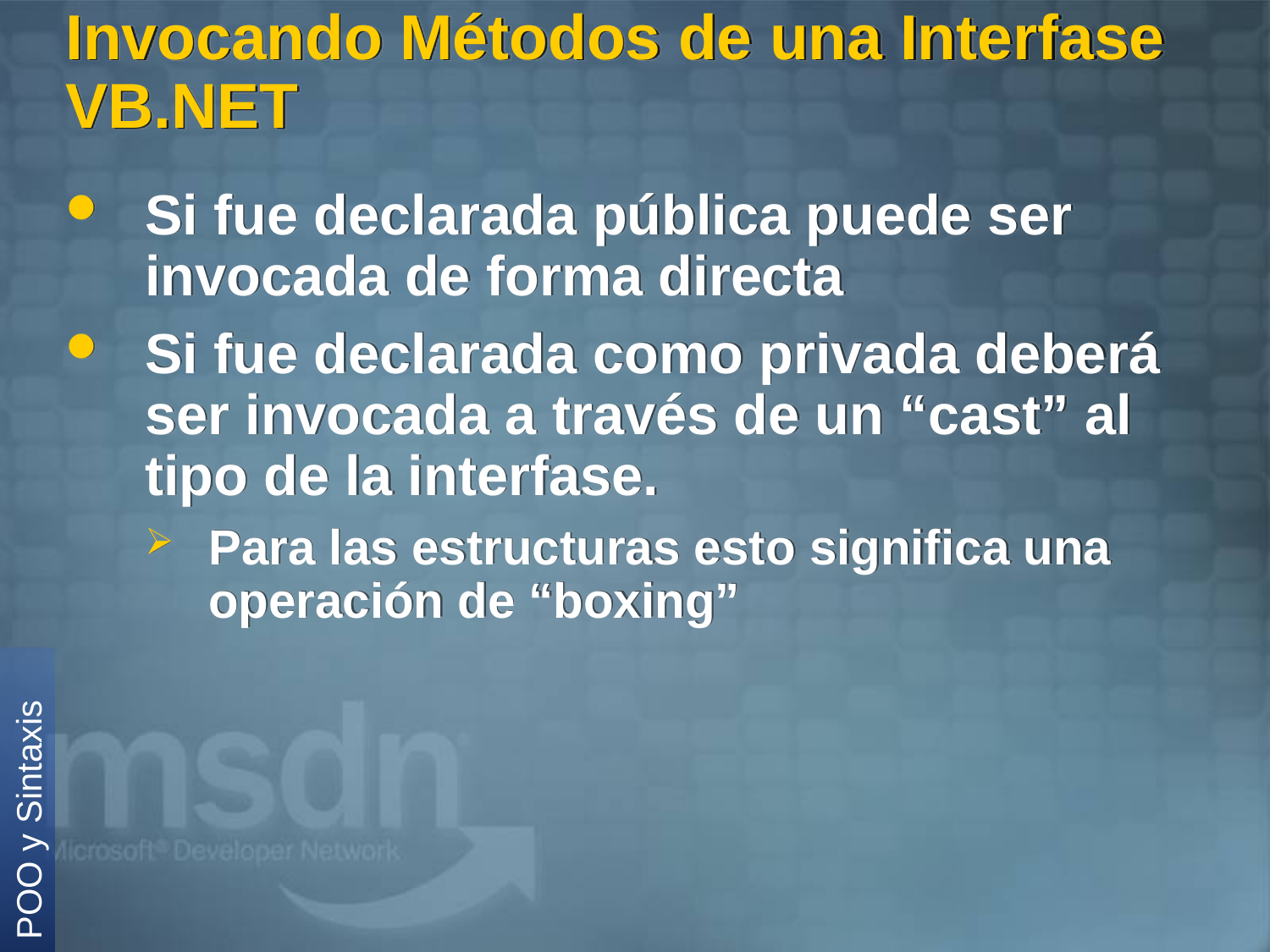

# Invocando Métodos de una Interfase VB.NET
Si fue declarada pública puede ser invocada de forma directa
Si fue declarada como privada deberá ser invocada a través de un “cast” al tipo de la interfase.
Para las estructuras esto significa una operación de “boxing”
POO y Sintaxis